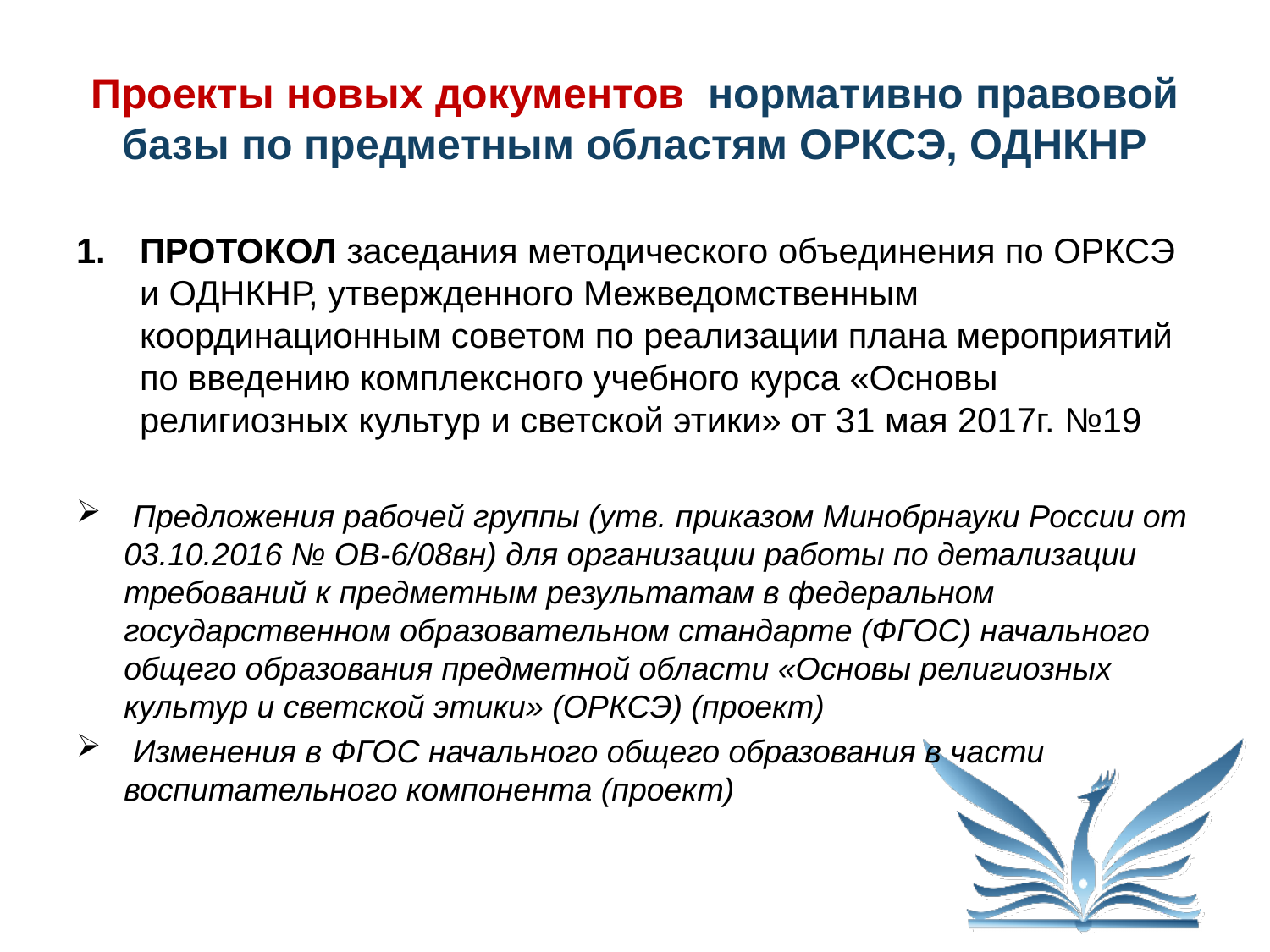

# Проекты новых документов  нормативно правовой базы по предметным областям ОРКСЭ, ОДНКНР
ПРОТОКОЛ заседания методического объединения по ОРКСЭ и ОДНКНР, утвержденного Межведомственным координационным советом по реализации плана мероприятий по введению комплексного учебного курса «Основы религиозных культур и светской этики» от 31 мая 2017г. №19

 Предложения рабочей группы (утв. приказом Минобрнауки России от 03.10.2016 № ОВ-6/08вн) для организации работы по детализации требований к предметным результатам в федеральном государственном образовательном стандарте (ФГОС) начального общего образования предметной области «Основы религиозных культур и светской этики» (ОРКСЭ) (проект)
 Изменения в ФГОС начального общего образования в части воспитательного компонента (проект)